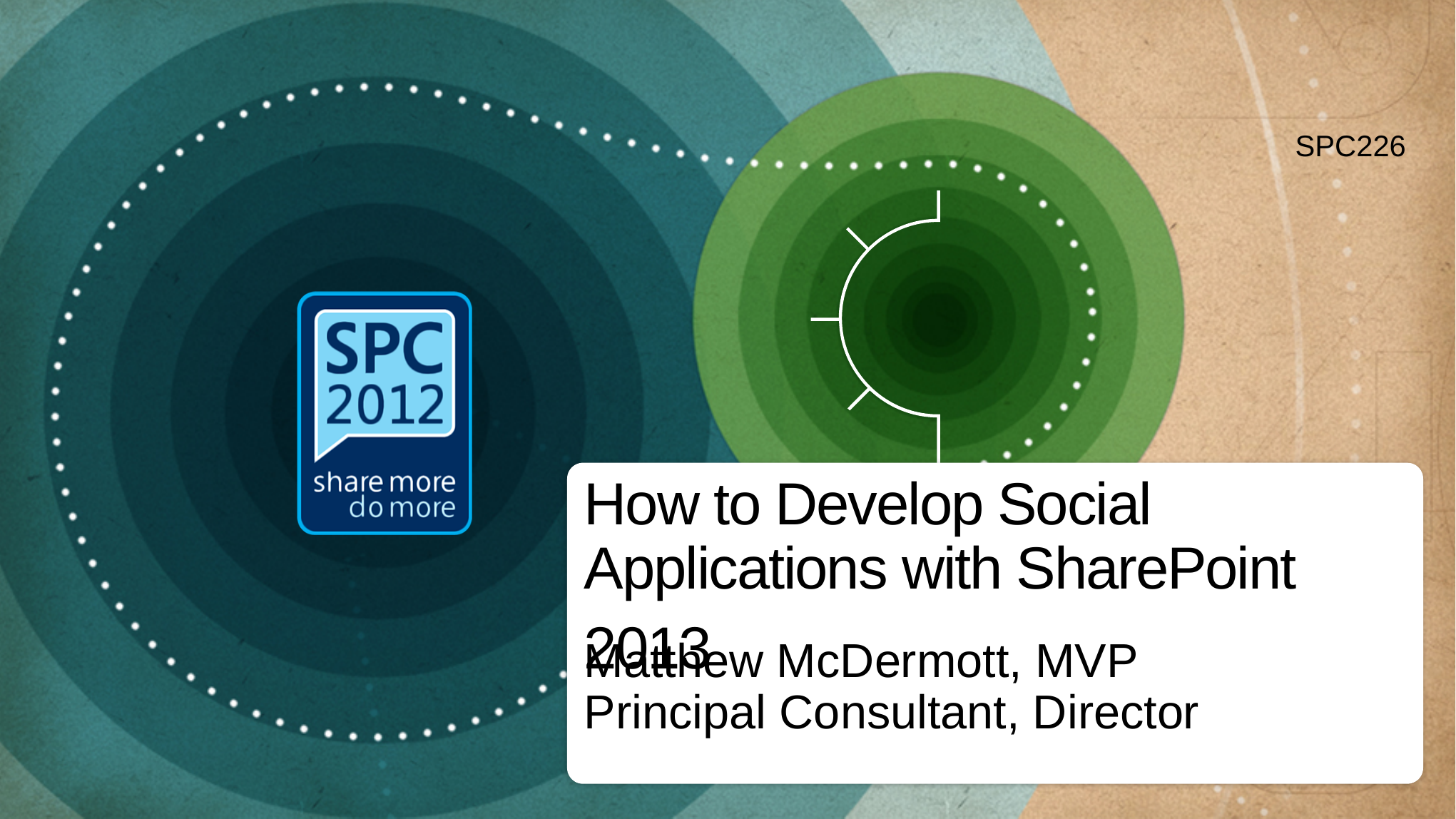

SPC226
# How to Develop Social Applications with SharePoint 2013
Matthew McDermott, MVP
Principal Consultant, Director